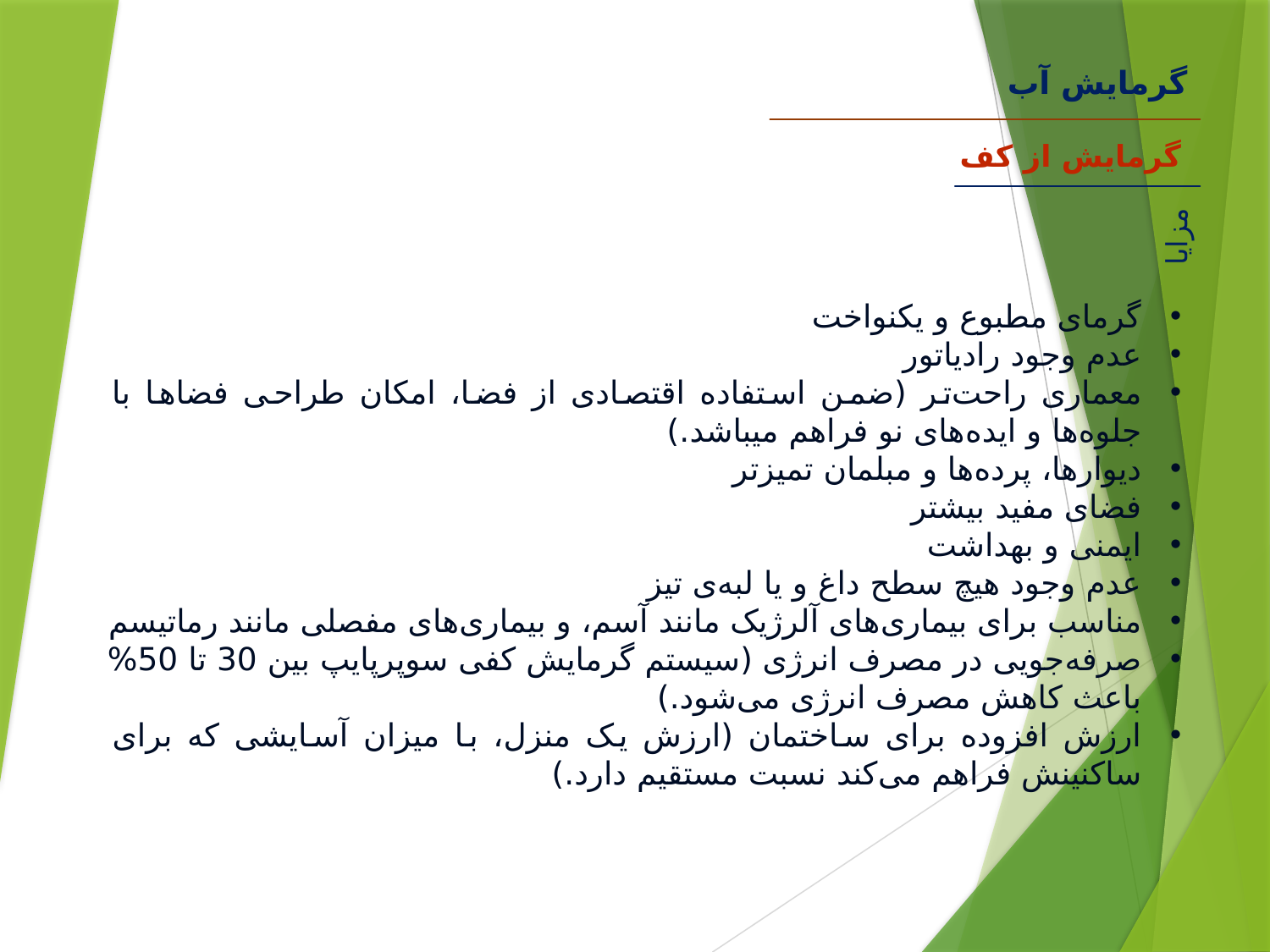

گرمایش آب
گرمایش از کف
مزایا
گرمای مطبوع و یکنواخت
عدم وجود رادیاتور
معماری راحت‌تر (ضمن استفاده اقتصادی از فضا، امکان طراحی فضاها با جلوه‌ها و ایده‌های نو فراهم می‏باشد.)
دیوارها، پرده‌ها و مبلمان تمیزتر
فضای مفید بیشتر
ایمنی و بهداشت
عدم وجود هیچ سطح داغ و یا لبه‌ی تیز
مناسب برای بیماری‌های آلرژیک مانند آسم، و بیماری‌های مفصلی مانند رماتیسم
صرفه‌جویی در مصرف انرژی (سیستم گرمایش کفی سوپرپایپ بین 30 تا 50% باعث کاهش مصرف انرژی می‌شود.)
ارزش افزوده برای ساختمان (ارزش یک منزل، با میزان آسایشی که برای ساکنینش فراهم می‌کند نسبت مستقیم دارد.)